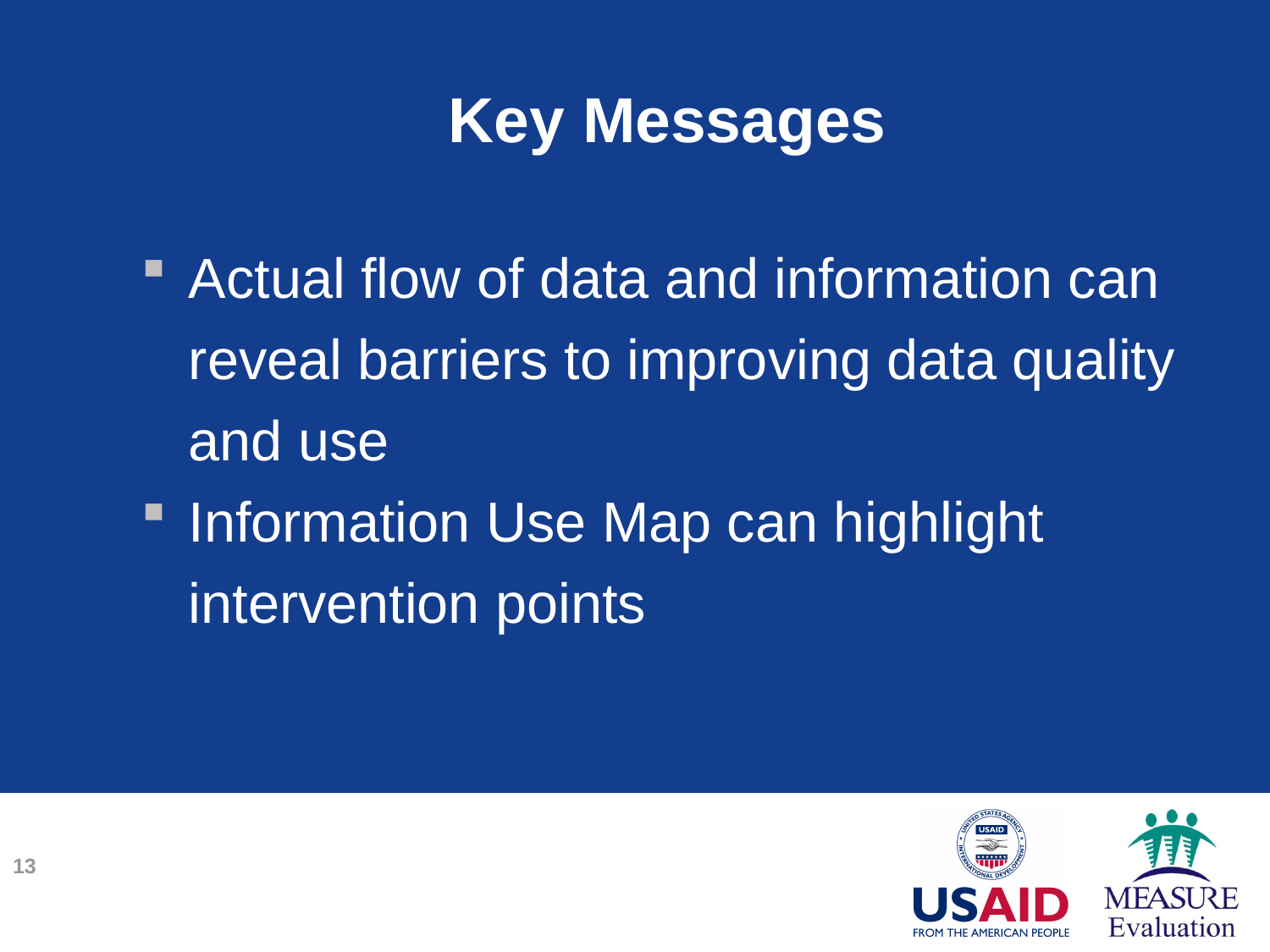

# Key Messages
Actual flow of data and information can reveal barriers to improving data quality and use
Information Use Map can highlight intervention points

13